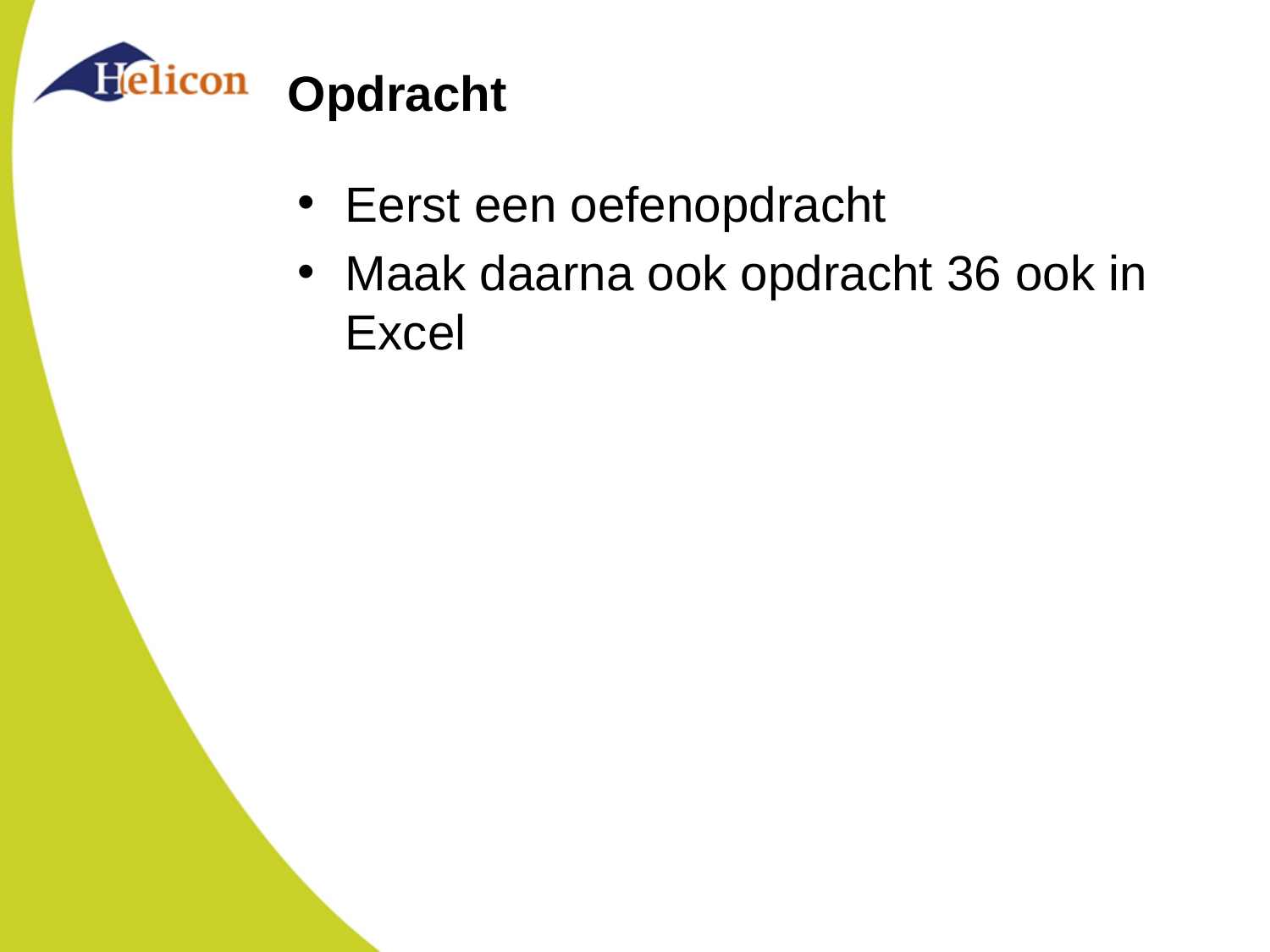

# Opdracht
Eerst een oefenopdracht
Maak daarna ook opdracht 36 ook in Excel